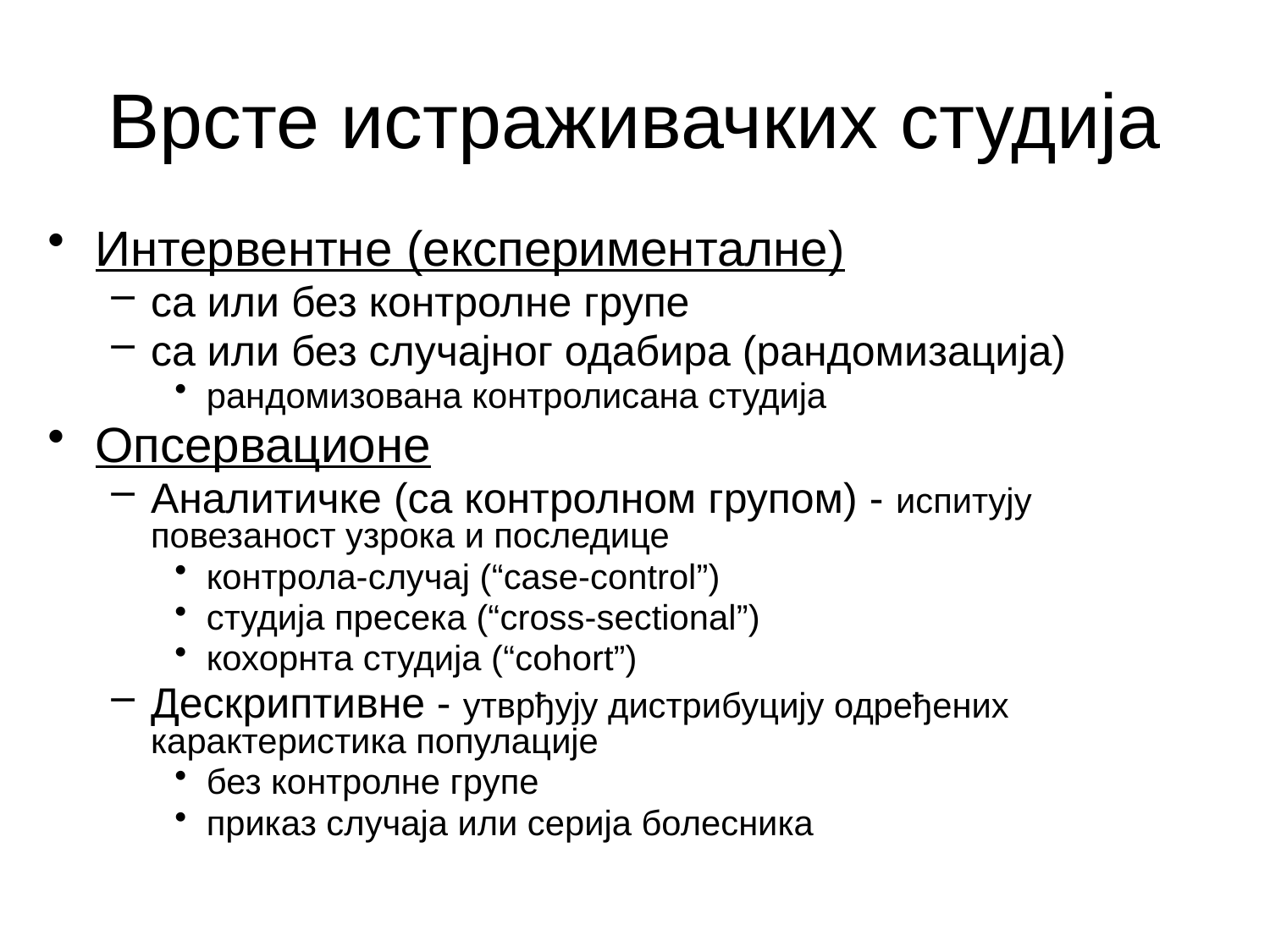

# Врсте истраживачких студија
Интервентне (експерименталне)
са или без контролне групе
са или без случајног одабира (рандомизација)
рандомизована контролисана студија
Опсервационе
Аналитичке (са контролном групом) - испитују повезаност узрока и последице
контрола-случај (“case-control”)
студија пресека (“cross-sectional”)
кохорнта студија (“cohort”)
Дескриптивне - утврђују дистрибуцију одређених карактеристика популације
без контролне групе
приказ случаја или серија болесника